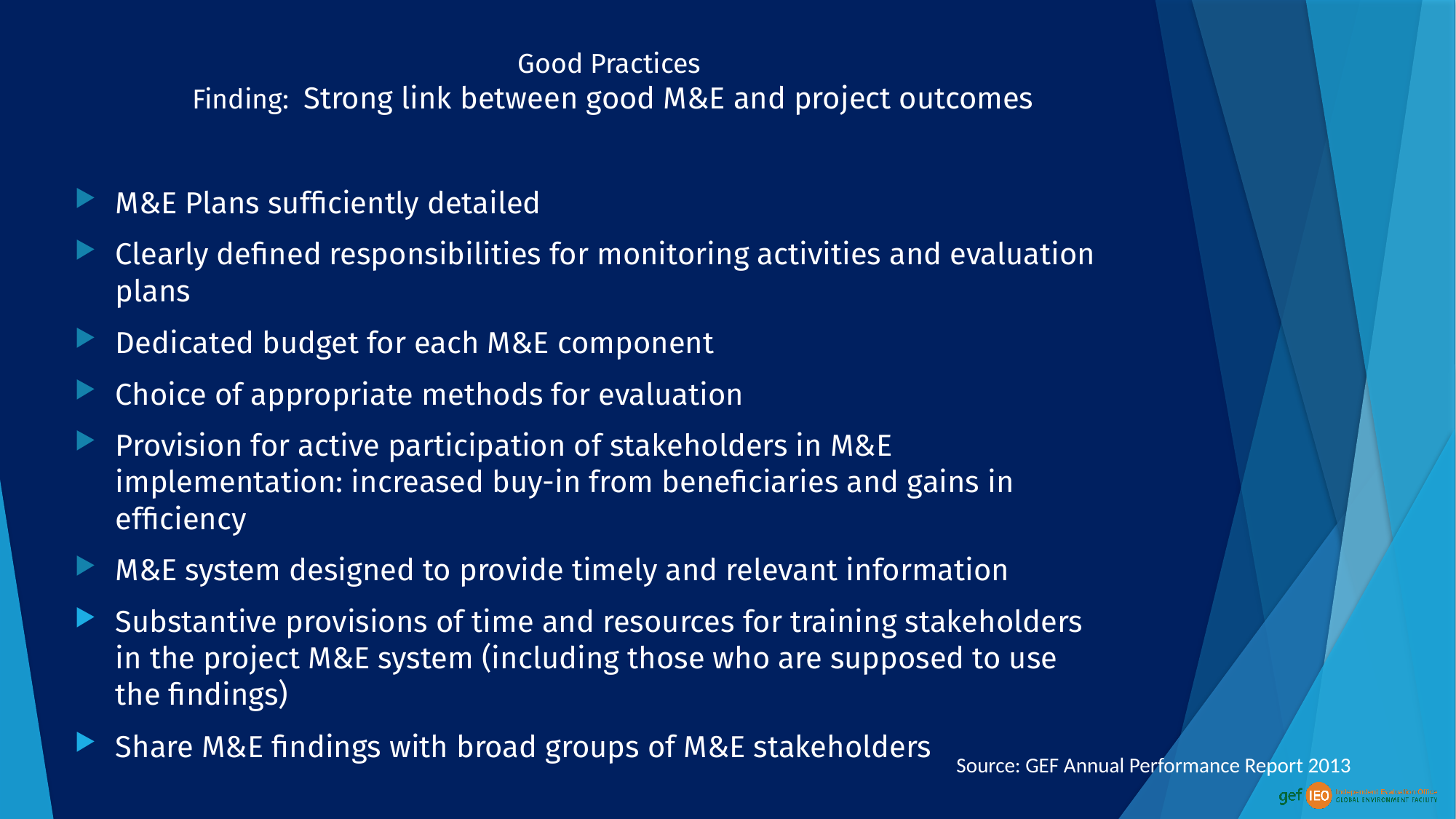

# Good Practices  Finding:  Strong link between good M&E and project outcomes

M&E Plans sufficiently detailed
Clearly defined responsibilities for monitoring activities and evaluation plans
Dedicated budget for each M&E component
Choice of appropriate methods for evaluation
Provision for active participation of stakeholders in M&E implementation: increased buy-in from beneficiaries and gains in efficiency
M&E system designed to provide timely and relevant information
Substantive provisions of time and resources for training stakeholders in the project M&E system (including those who are supposed to use the findings)
Share M&E findings with broad groups of M&E stakeholders

Source: GEF Annual Performance Report 2013